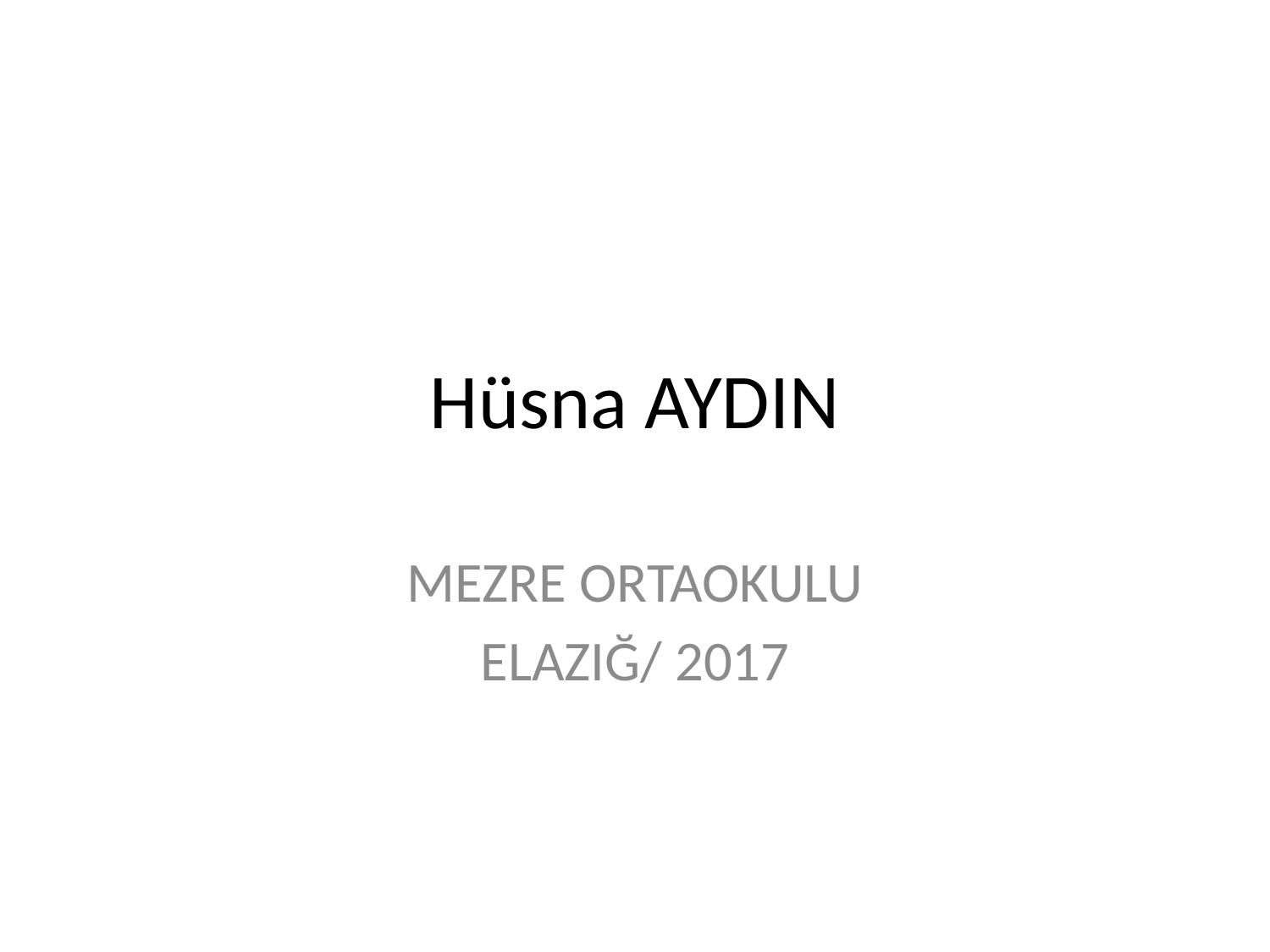

# Hüsna AYDIN
MEZRE ORTAOKULU
ELAZIĞ/ 2017